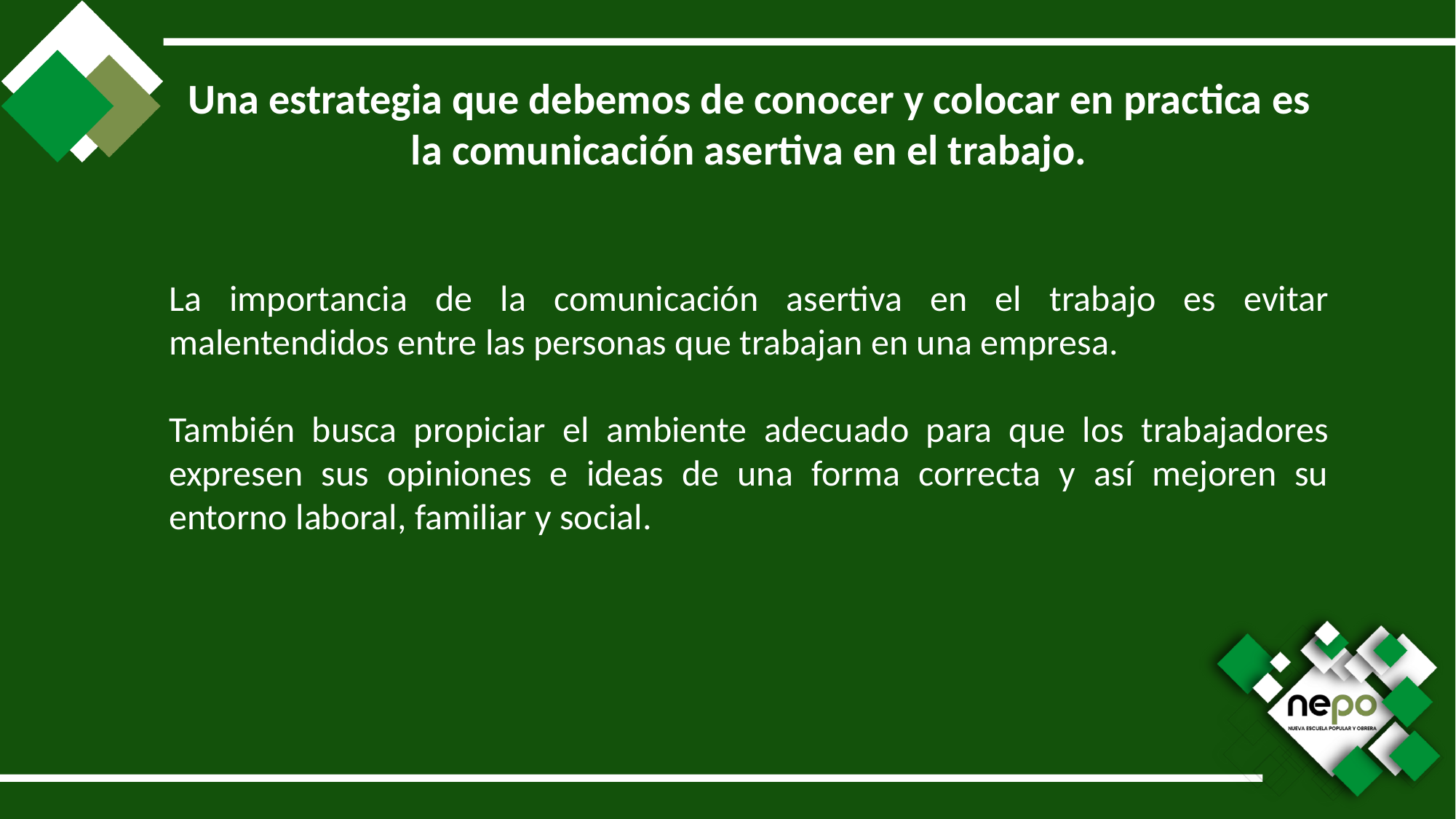

Una estrategia que debemos de conocer y colocar en practica es la comunicación asertiva en el trabajo.

La importancia de la comunicación asertiva en el trabajo es evitar malentendidos entre las personas que trabajan en una empresa.

También busca propiciar el ambiente adecuado para que los trabajadores expresen sus opiniones e ideas de una forma correcta y así mejoren su entorno laboral, familiar y social.